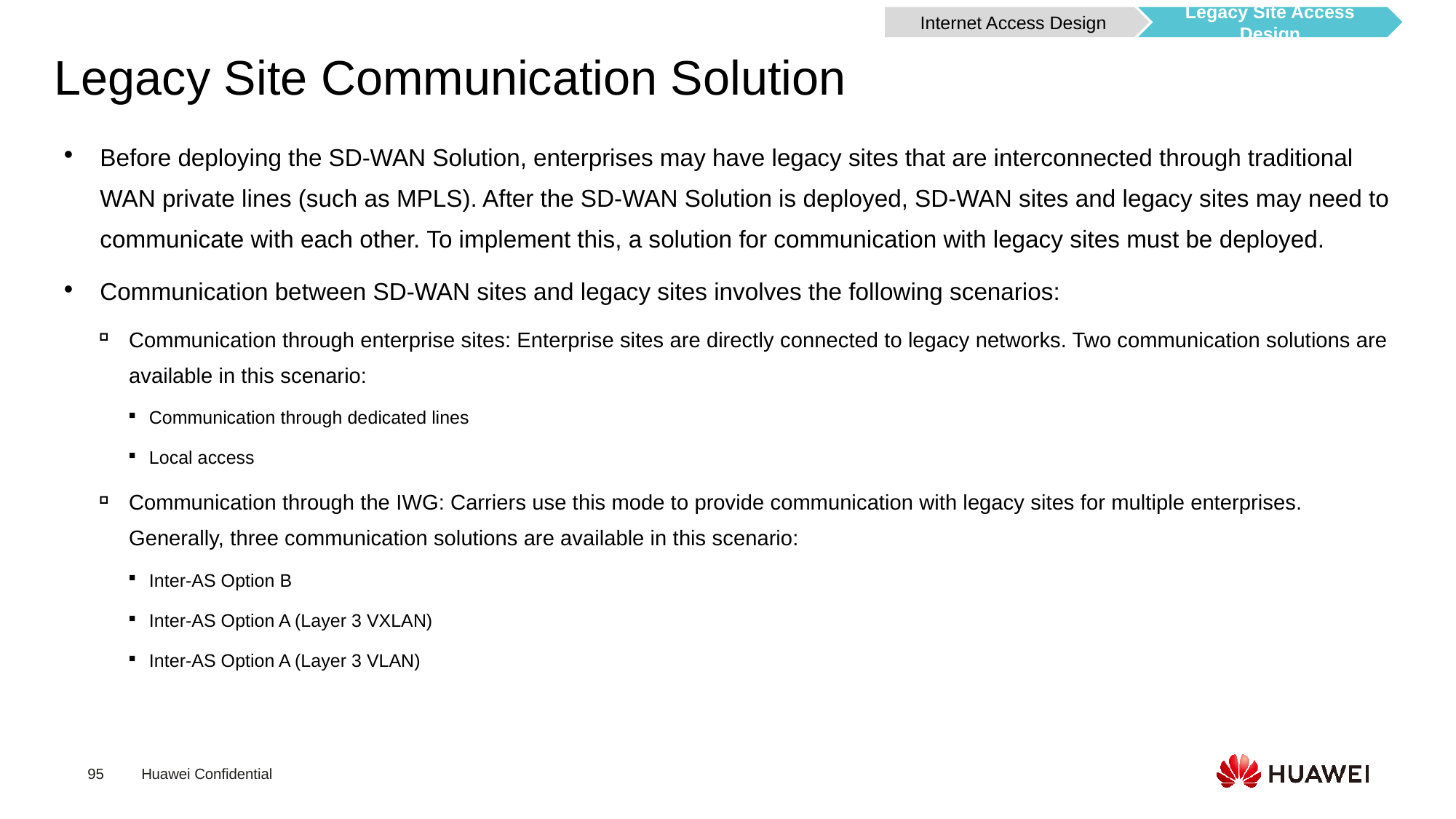

Internet Access Design
Legacy Site Access Design
# Legacy Site Communication Solution
Before deploying the SD-WAN Solution, enterprises may have legacy sites that are interconnected through traditional WAN private lines (such as MPLS). After the SD-WAN Solution is deployed, SD-WAN sites and legacy sites may need to communicate with each other. To implement this, a solution for communication with legacy sites must be deployed.
Communication between SD-WAN sites and legacy sites involves the following scenarios:
Communication through enterprise sites: Enterprise sites are directly connected to legacy networks. Two communication solutions are available in this scenario:
Communication through dedicated lines
Local access
Communication through the IWG: Carriers use this mode to provide communication with legacy sites for multiple enterprises. Generally, three communication solutions are available in this scenario:
Inter-AS Option B
Inter-AS Option A (Layer 3 VXLAN)
Inter-AS Option A (Layer 3 VLAN)